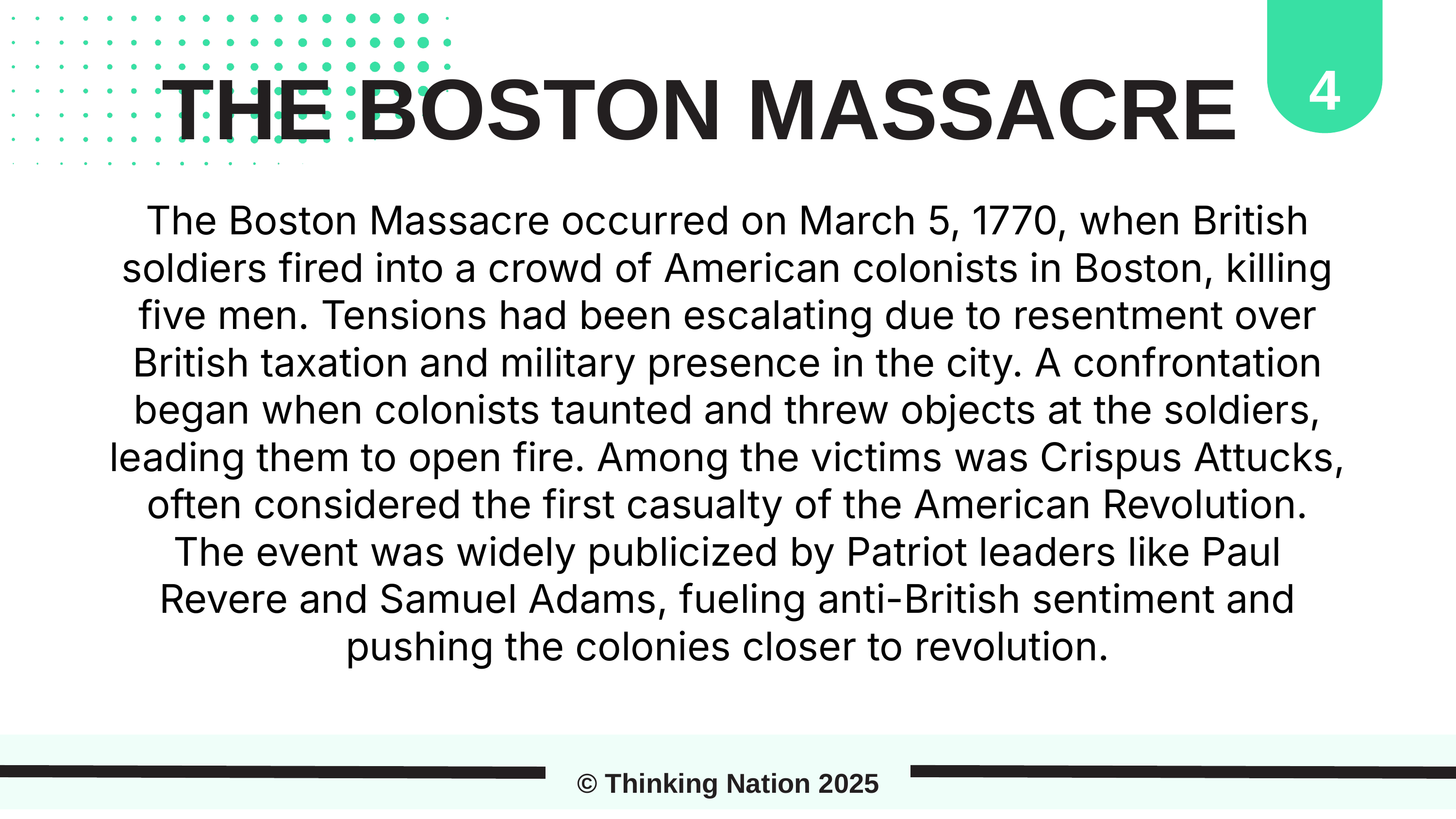

4
THE BOSTON MASSACRE
The Boston Massacre occurred on March 5, 1770, when British soldiers fired into a crowd of American colonists in Boston, killing five men. Tensions had been escalating due to resentment over British taxation and military presence in the city. A confrontation began when colonists taunted and threw objects at the soldiers, leading them to open fire. Among the victims was Crispus Attucks, often considered the first casualty of the American Revolution. The event was widely publicized by Patriot leaders like Paul Revere and Samuel Adams, fueling anti-British sentiment and pushing the colonies closer to revolution.

© Thinking Nation 2025